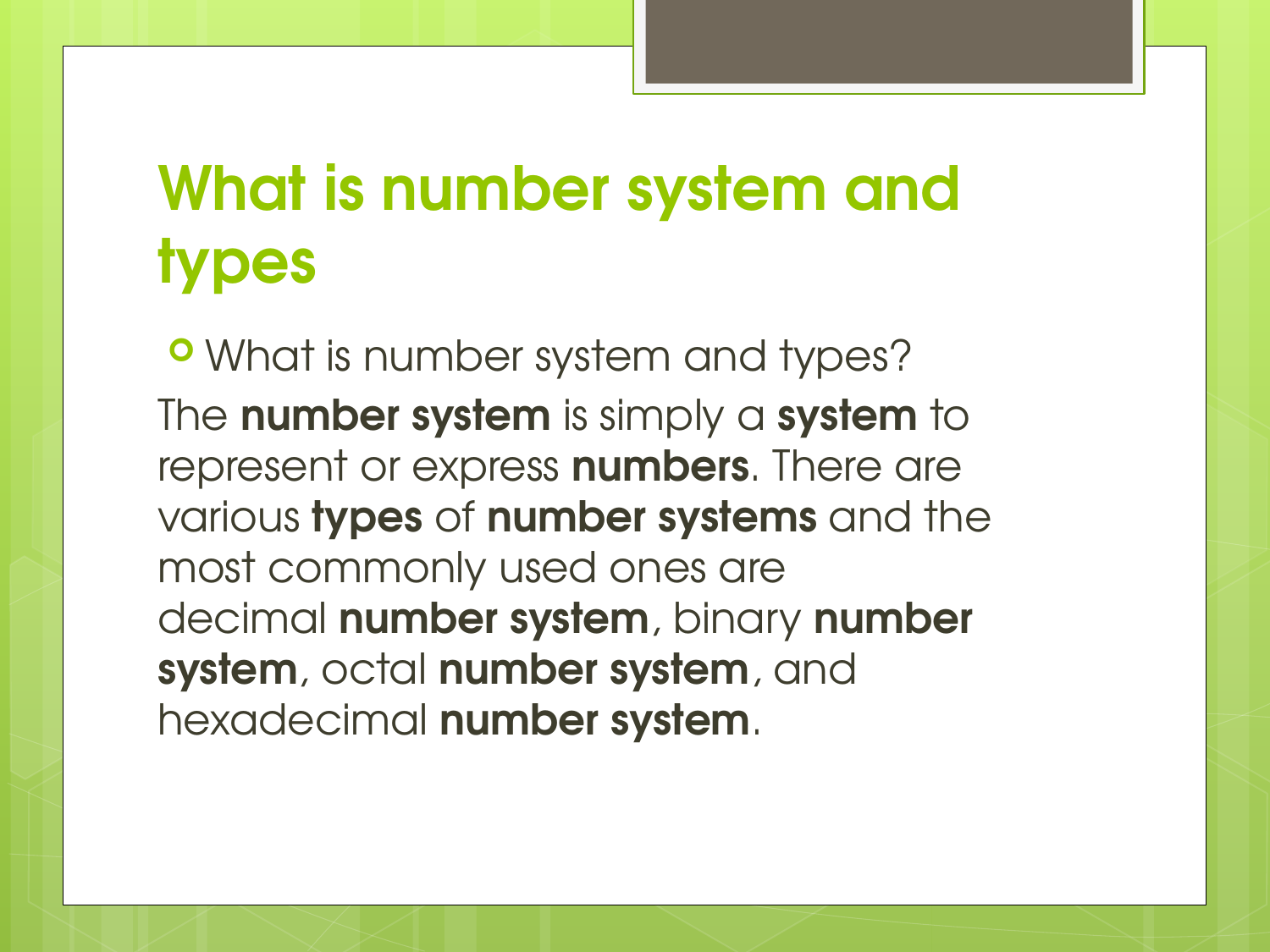

# What is number system and types
What is number system and types?
The number system is simply a system to represent or express numbers. There are various types of number systems and the most commonly used ones are decimal number system, binary number system, octal number system, and hexadecimal number system.